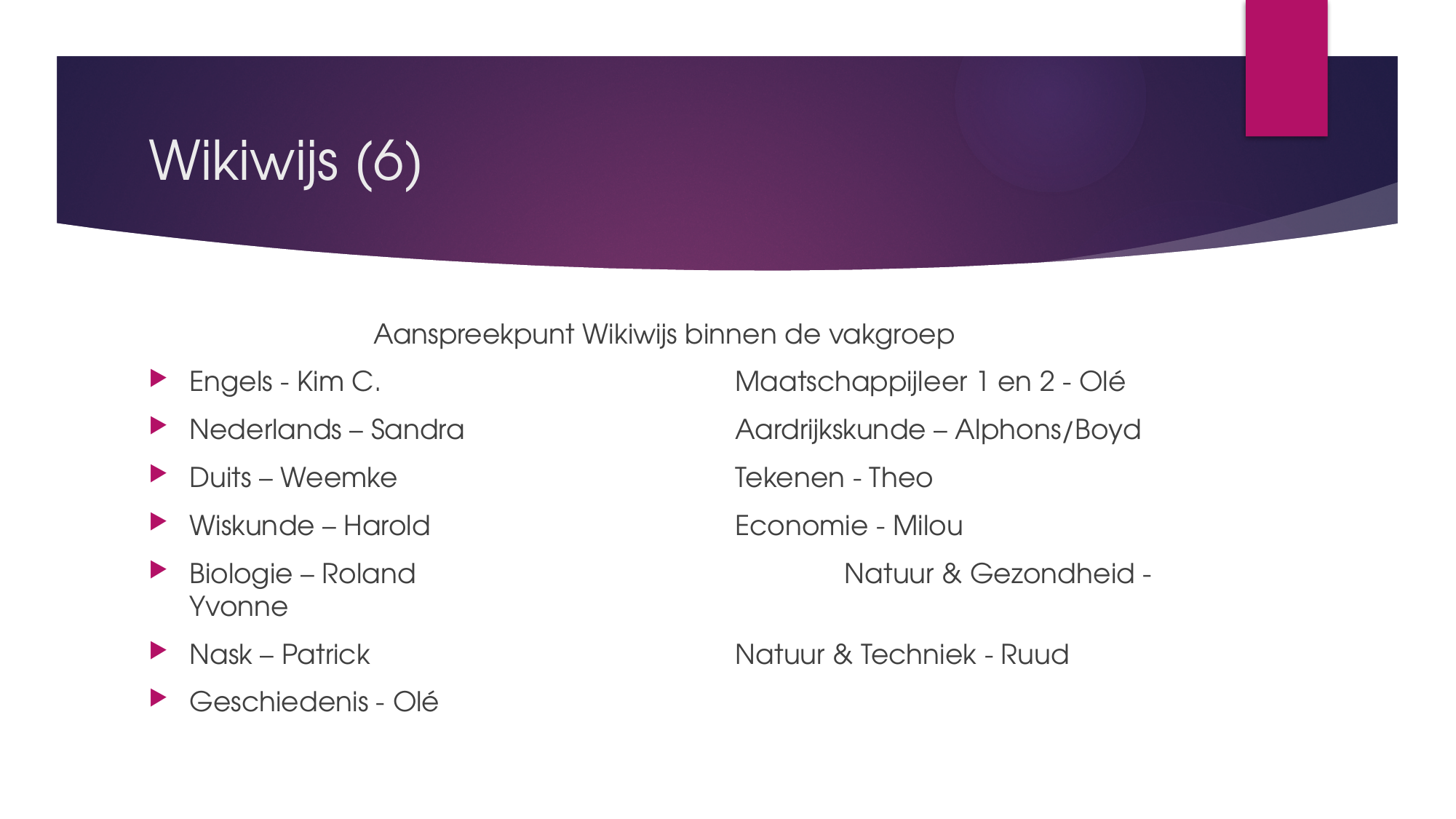

# Wikiwijs (6)
Aanspreekpunt Wikiwijs binnen de vakgroep
Engels - Kim C.				Maatschappijleer 1 en 2 - Olé
Nederlands – Sandra 			Aardrijkskunde – Alphons/Boyd
Duits – Weemke 				Tekenen - Theo
Wiskunde – Harold			Economie - Milou
Biologie – Roland				Natuur & Gezondheid - Yvonne
Nask – Patrick				Natuur & Techniek - Ruud
Geschiedenis - Olé